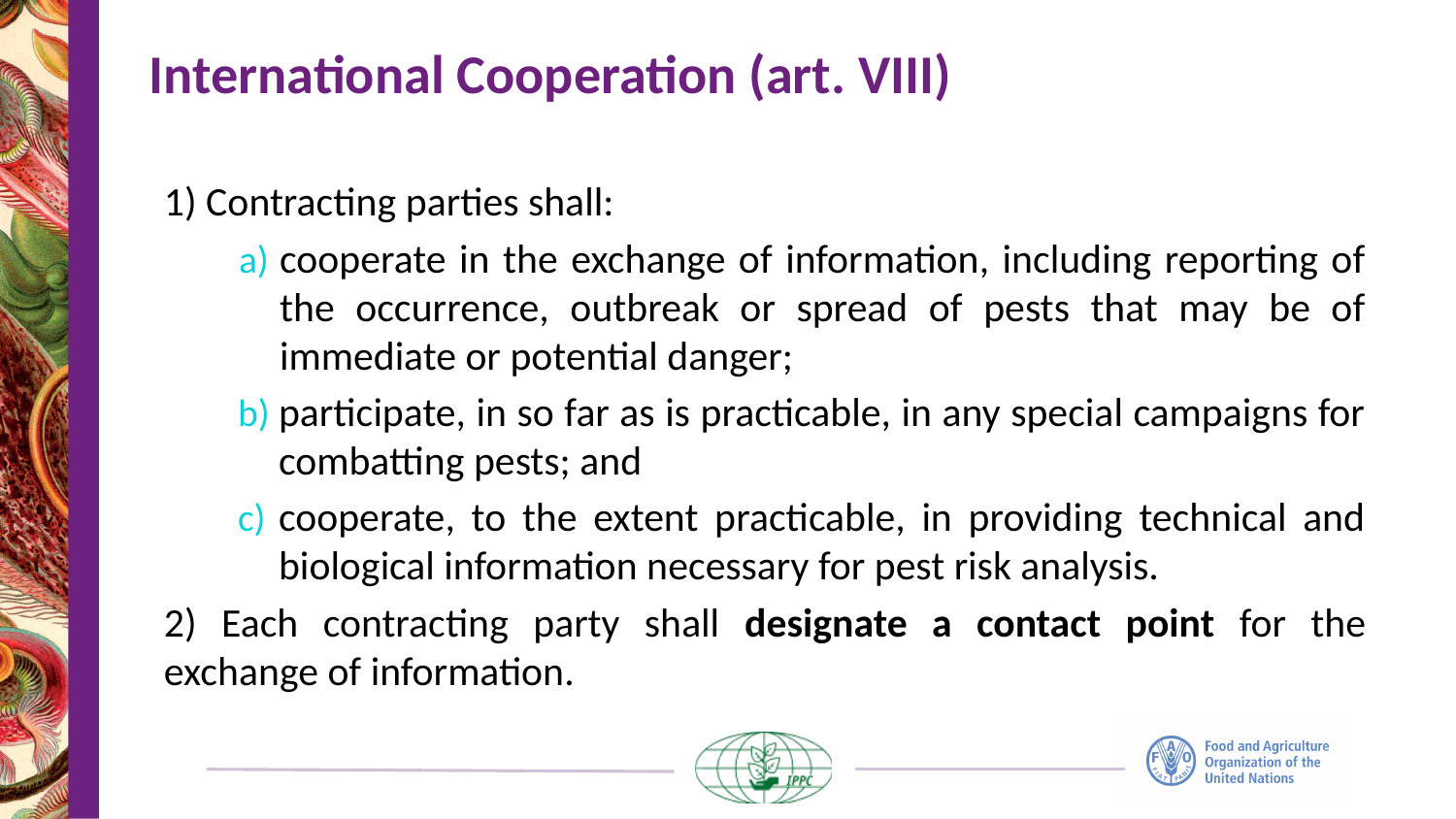

# International Cooperation (art. VIII)
1) Contracting parties shall:
cooperate in the exchange of information, including reporting of the occurrence, outbreak or spread of pests that may be of immediate or potential danger;
participate, in so far as is practicable, in any special campaigns for combatting pests; and
cooperate, to the extent practicable, in providing technical and biological information necessary for pest risk analysis.
2) Each contracting party shall designate a contact point for the exchange of information.